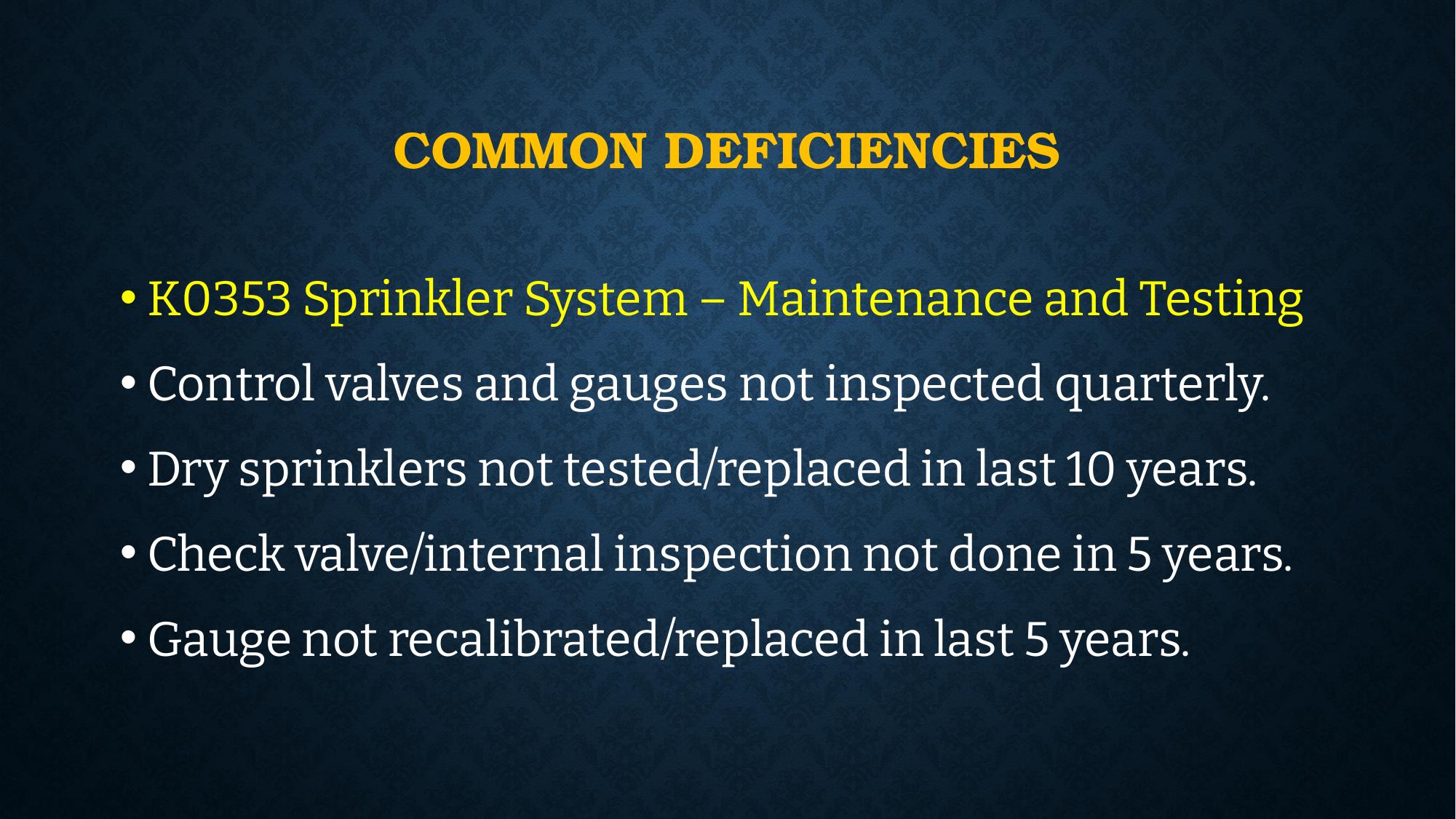

# Common deficiencies
K0353 Sprinkler System – Maintenance and Testing
Control valves and gauges not inspected quarterly.
Dry sprinklers not tested/replaced in last 10 years.
Check valve/internal inspection not done in 5 years.
Gauge not recalibrated/replaced in last 5 years.